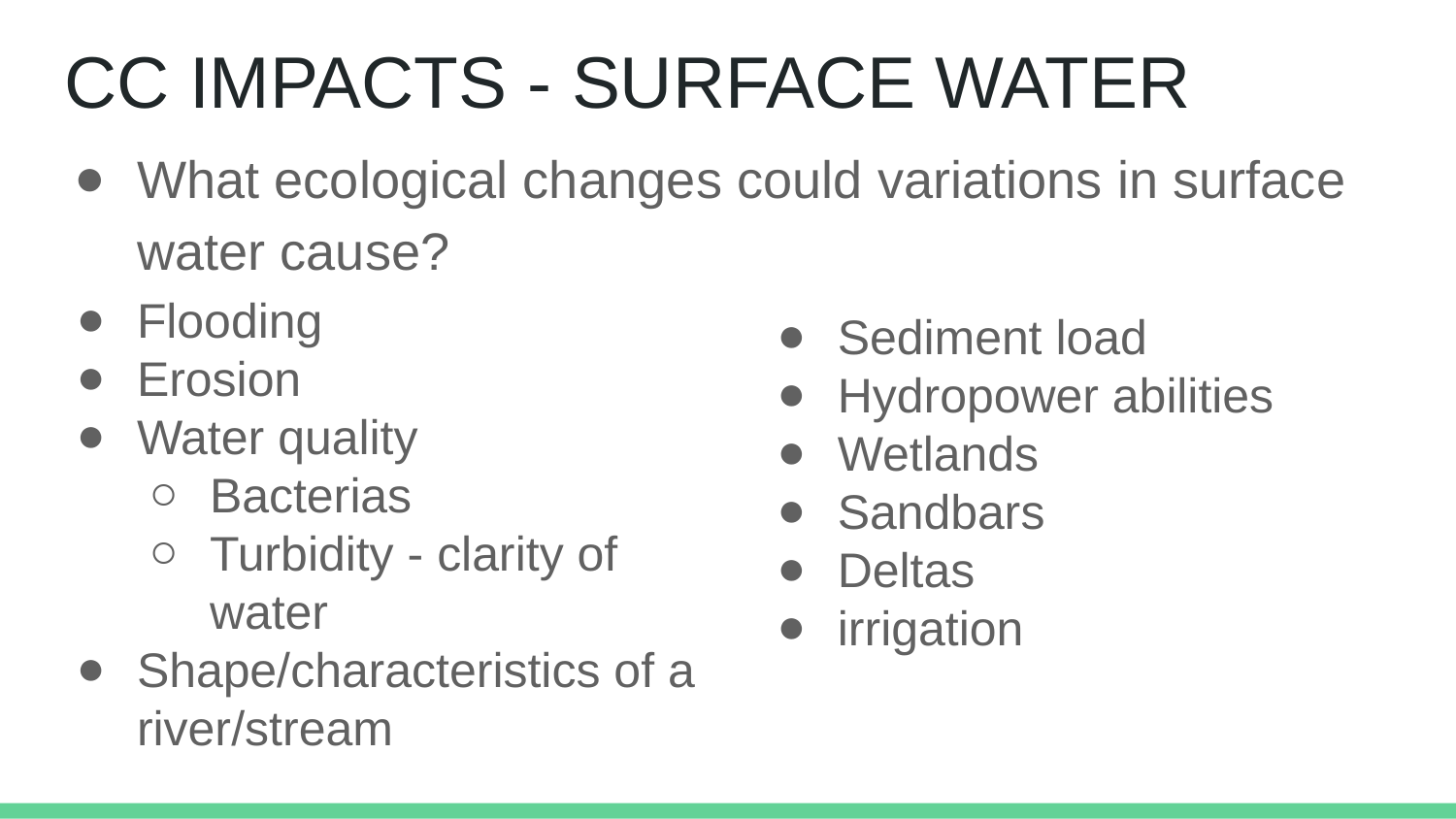

# CC IMPACTS - SURFACE WATER

What ecological changes could variations in surface water cause?

Flooding
Erosion
Water quality
Bacterias
Turbidity - clarity of water
Shape/characteristics of a river/stream

Sediment load
Hydropower abilities
Wetlands
Sandbars
Deltas
irrigation